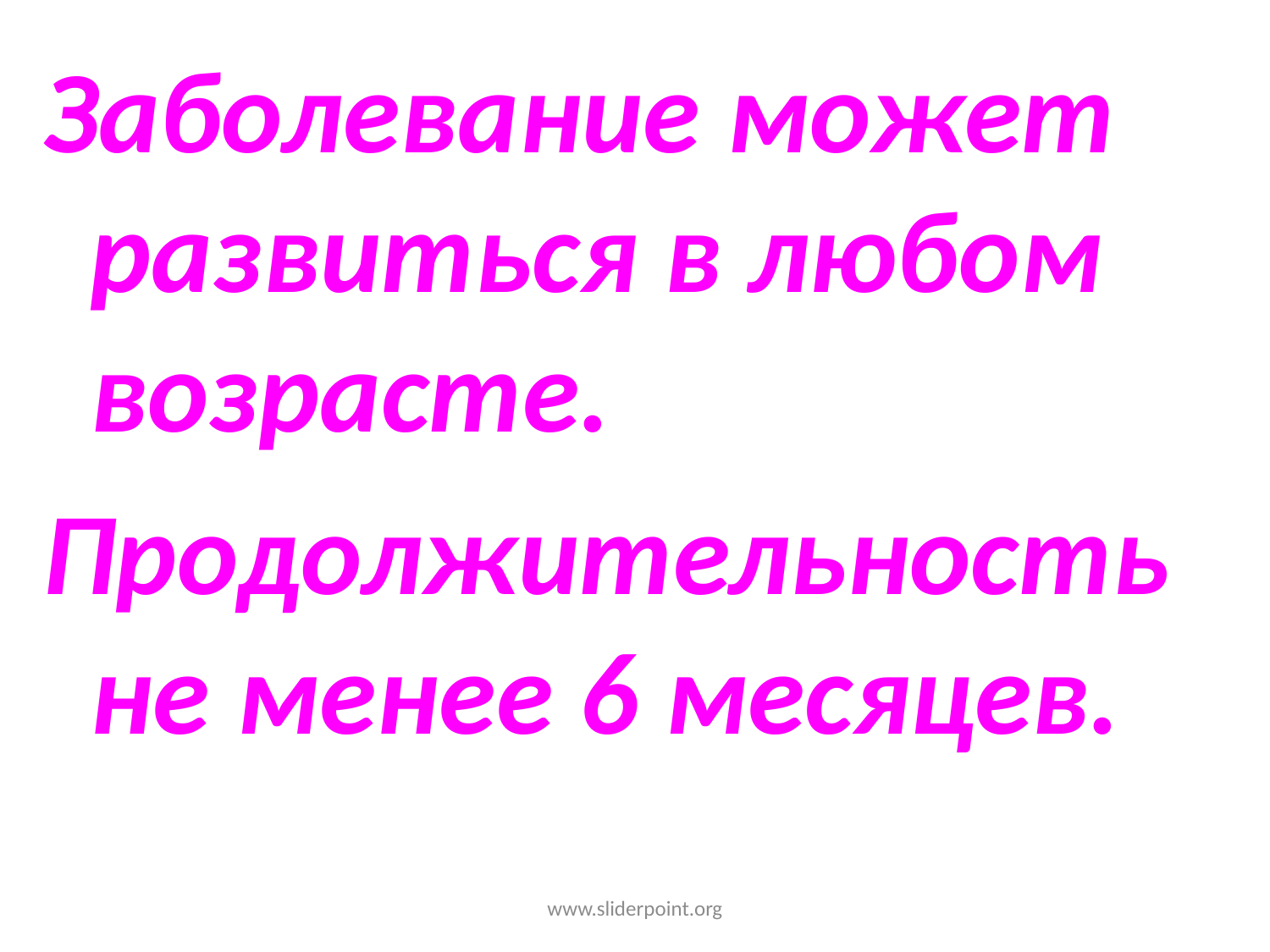

Заболевание может развиться в любом возрасте.
Продолжительность не менее 6 месяцев.
www.sliderpoint.org